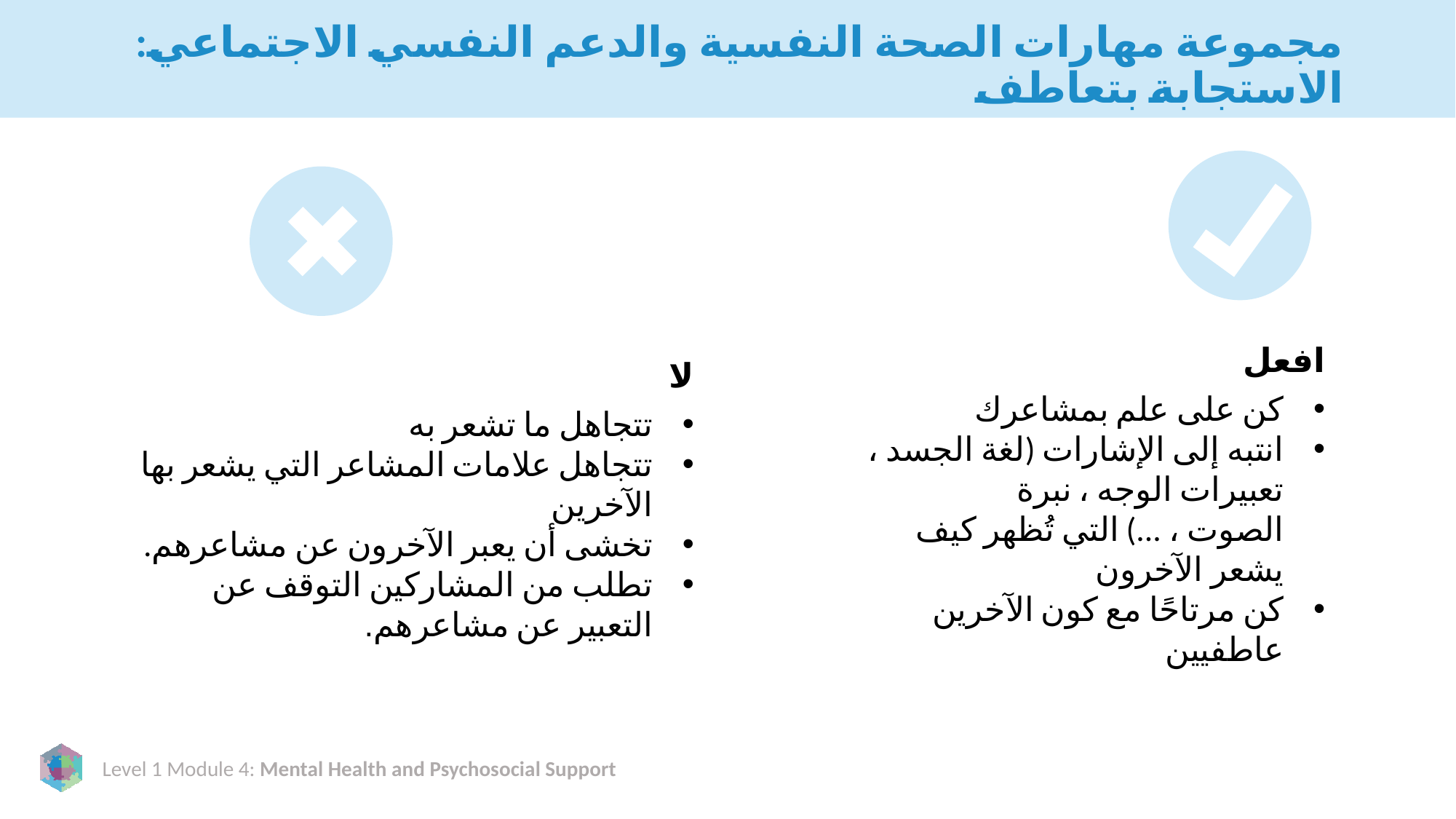

# مجموعة مهارات الصحة النفسية والدعم النفسي الاجتماعي: الاستجابة بتعاطف

افعل
كن على علم بمشاعرك
انتبه إلى الإشارات (لغة الجسد ، تعبيرات الوجه ، نبرة الصوت ، ...) التي تُظهر كيف يشعر الآخرون
كن مرتاحًا مع كون الآخرين عاطفيين

لا
تتجاهل ما تشعر به
تتجاهل علامات المشاعر التي يشعر بها الآخرين
تخشى أن يعبر الآخرون عن مشاعرهم.
تطلب من المشاركين التوقف عن التعبير عن مشاعرهم.